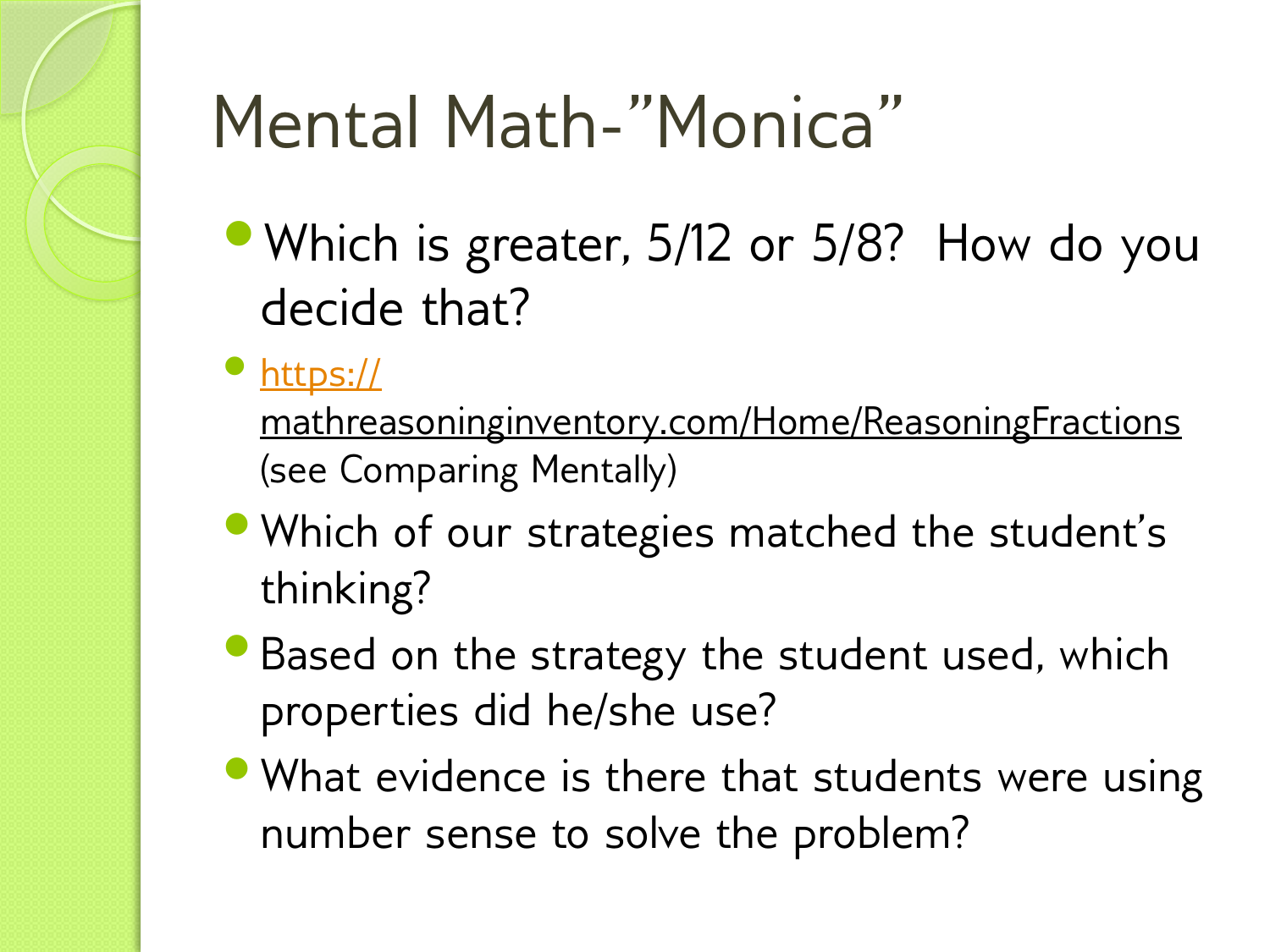

# Mental Math-”Monica”
Which is greater, 5/12 or 5/8?  How do you decide that?
https://mathreasoninginventory.com/Home/ReasoningFractions  (see Comparing Mentally)
Which of our strategies matched the student’s thinking?
Based on the strategy the student used, which properties did he/she use?
What evidence is there that students were using number sense to solve the problem?